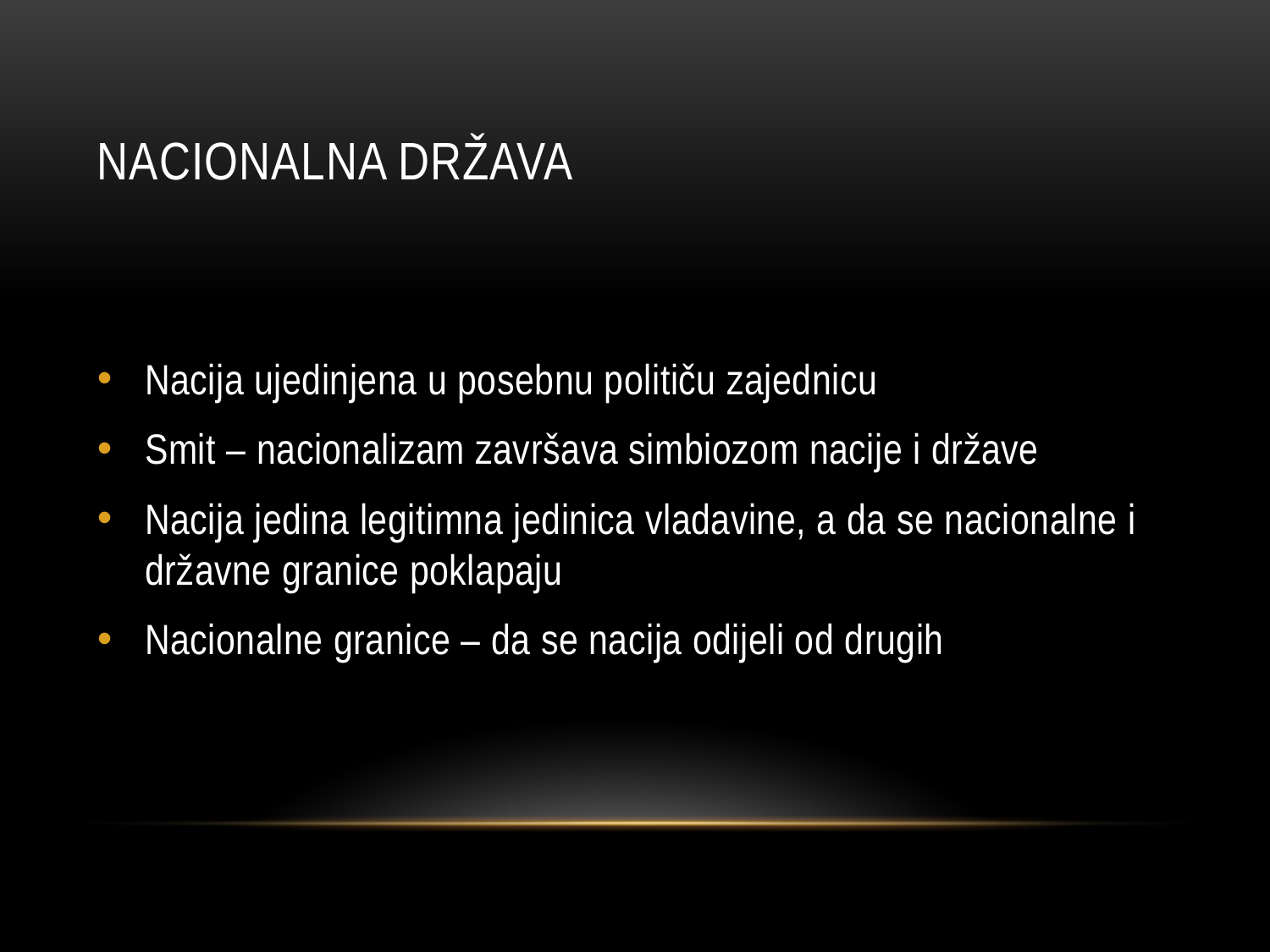

# Nacionalna država
Nacija ujedinjena u posebnu političu zajednicu
Smit – nacionalizam završava simbiozom nacije i države
Nacija jedina legitimna jedinica vladavine, a da se nacionalne i državne granice poklapaju
Nacionalne granice – da se nacija odijeli od drugih